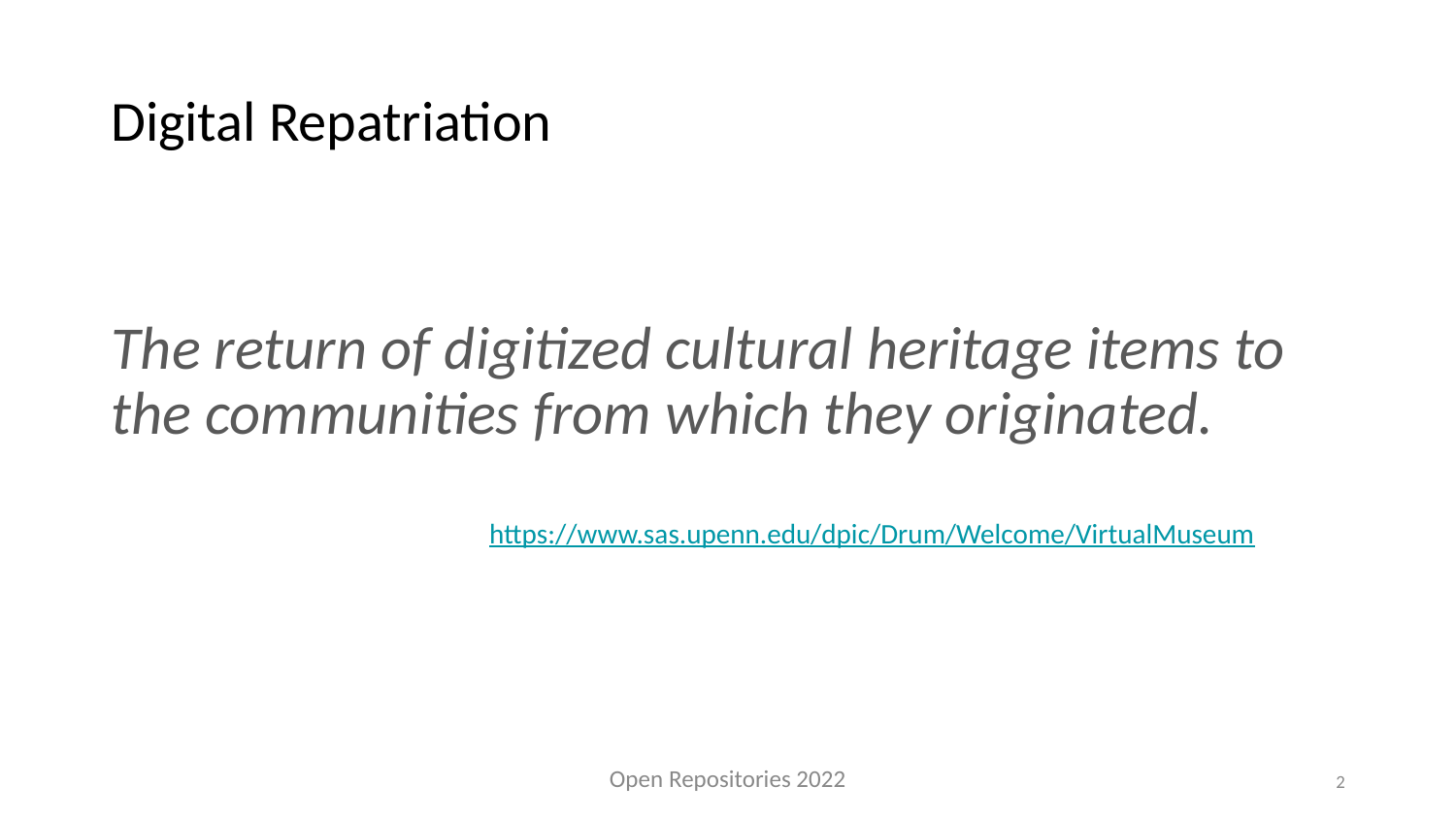

# Digital Repatriation
The return of digitized cultural heritage items to the communities from which they originated.

https://www.sas.upenn.edu/dpic/Drum/Welcome/VirtualMuseum
2